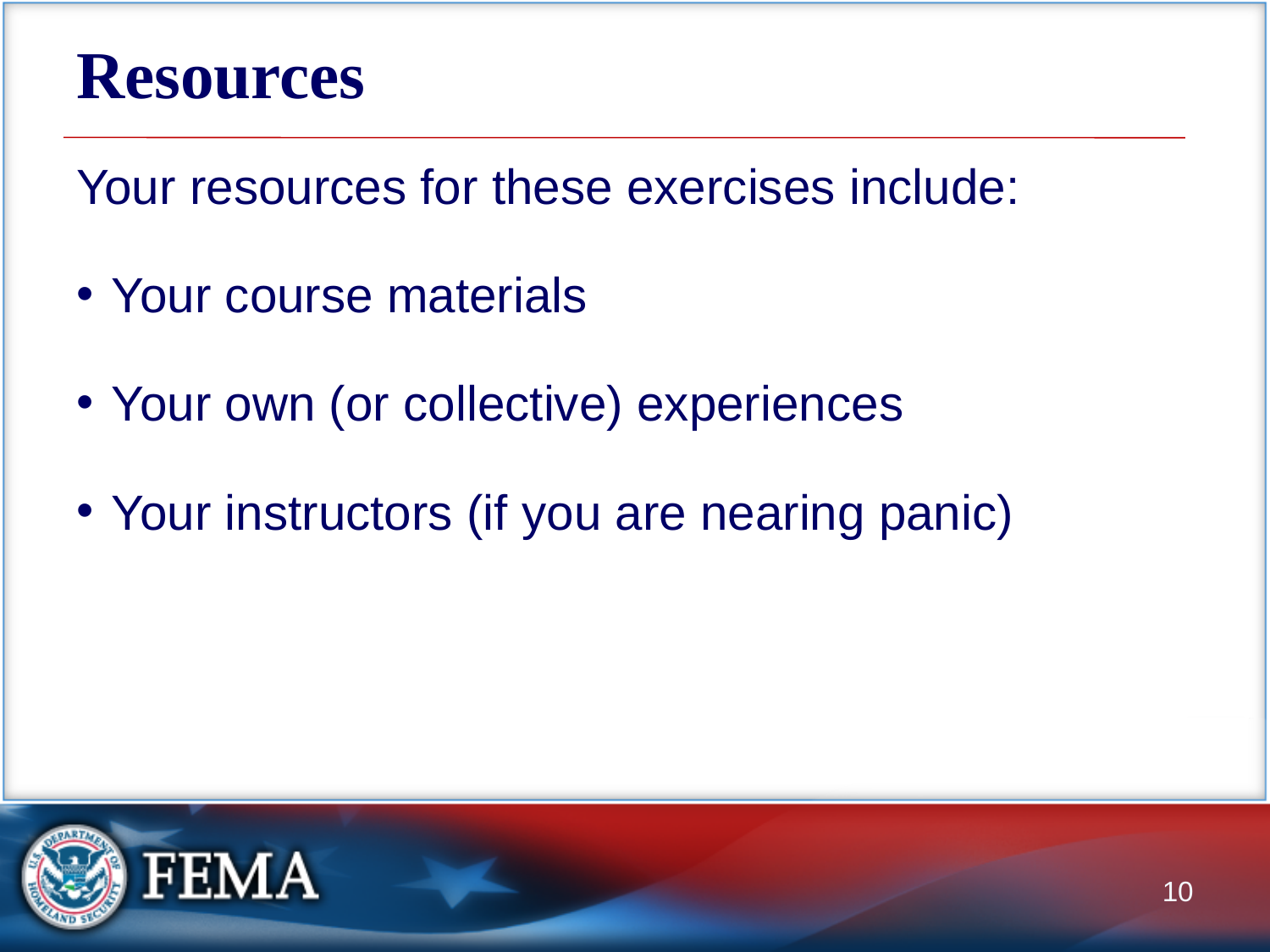

# Resources
Your resources for these exercises include:
Your course materials
Your own (or collective) experiences
Your instructors (if you are nearing panic)
10